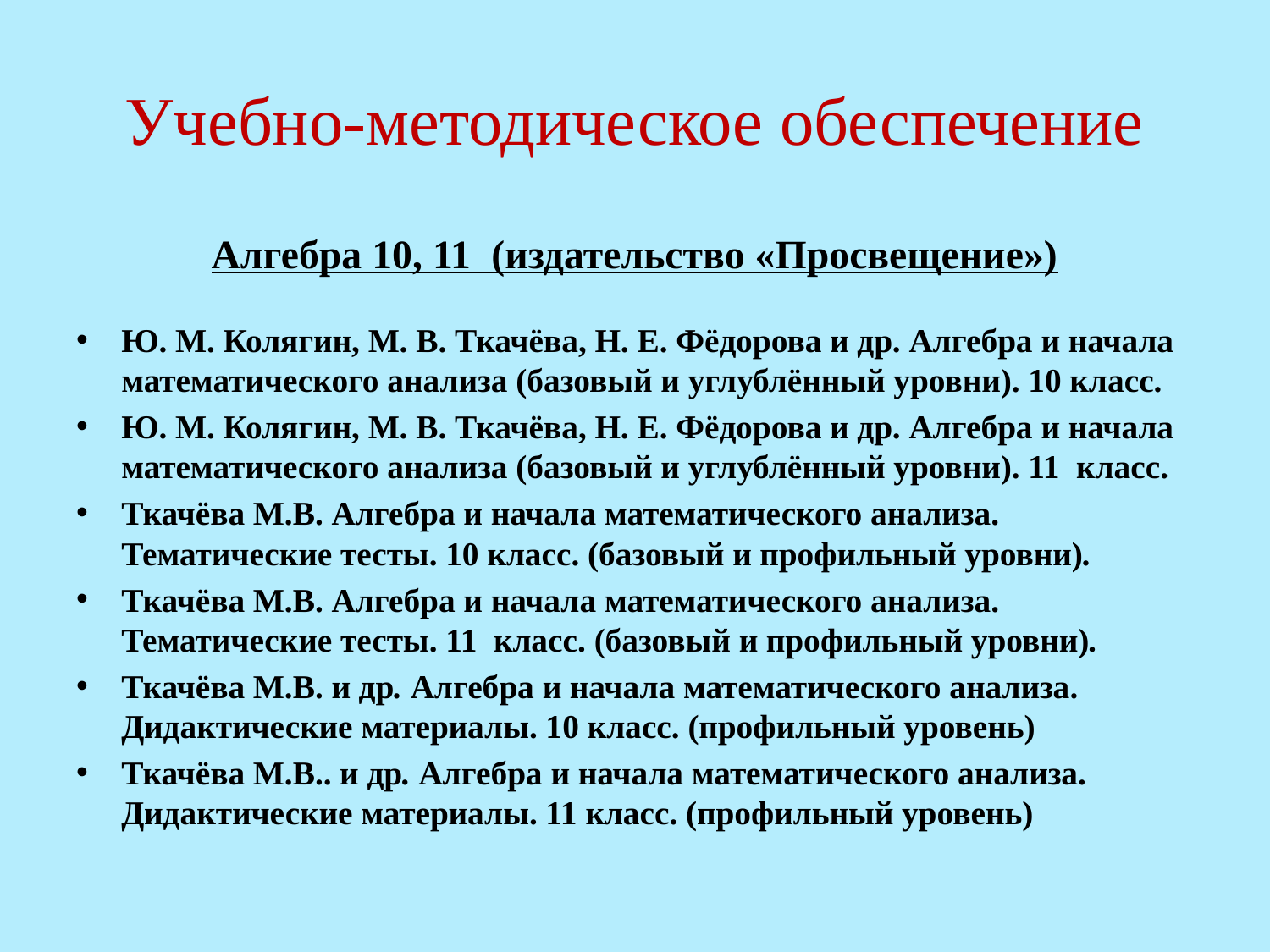

# Учебно-методическое обеспечение
Алгебра 10, 11  (издательство «Просвещение»)

Ю. М. Колягин, М. В. Ткачёва, Н. Е. Фёдорова и др. Алгебра и начала математического анализа (базовый и углублённый уровни). 10 класс.
Ю. М. Колягин, М. В. Ткачёва, Н. Е. Фёдорова и др. Алгебра и начала математического анализа (базовый и углублённый уровни). 11  класс.
Ткачёва М.В. Алгебра и начала математического анализа. Тематические тесты. 10 класс. (базовый и профильный уровни).
Ткачёва М.В. Алгебра и начала математического анализа. Тематические тесты. 11  класс. (базовый и профильный уровни).
Ткачёва М.В. и др. Алгебра и начала математического анализа. Дидактические материалы. 10 класс. (профильный уровень)
Ткачёва М.В.. и др. Алгебра и начала математического анализа. Дидактические материалы. 11 класс. (профильный уровень)